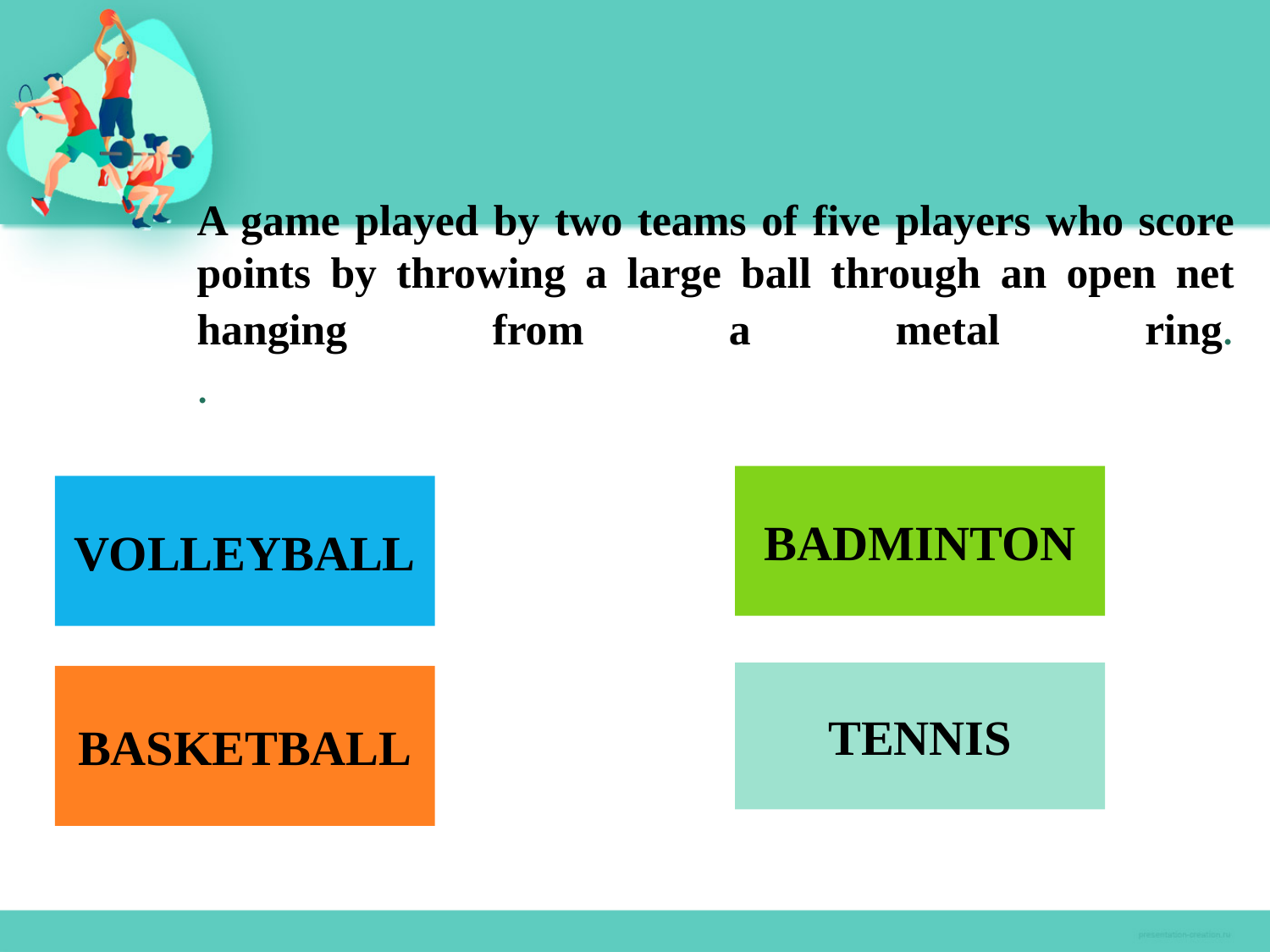

# A game played by two teams of five players who score points by throwing a large ball through an open net hanging from a metal ring. .

BADMINTON
VOLLEYBALL
TENNIS
BASKETBALL